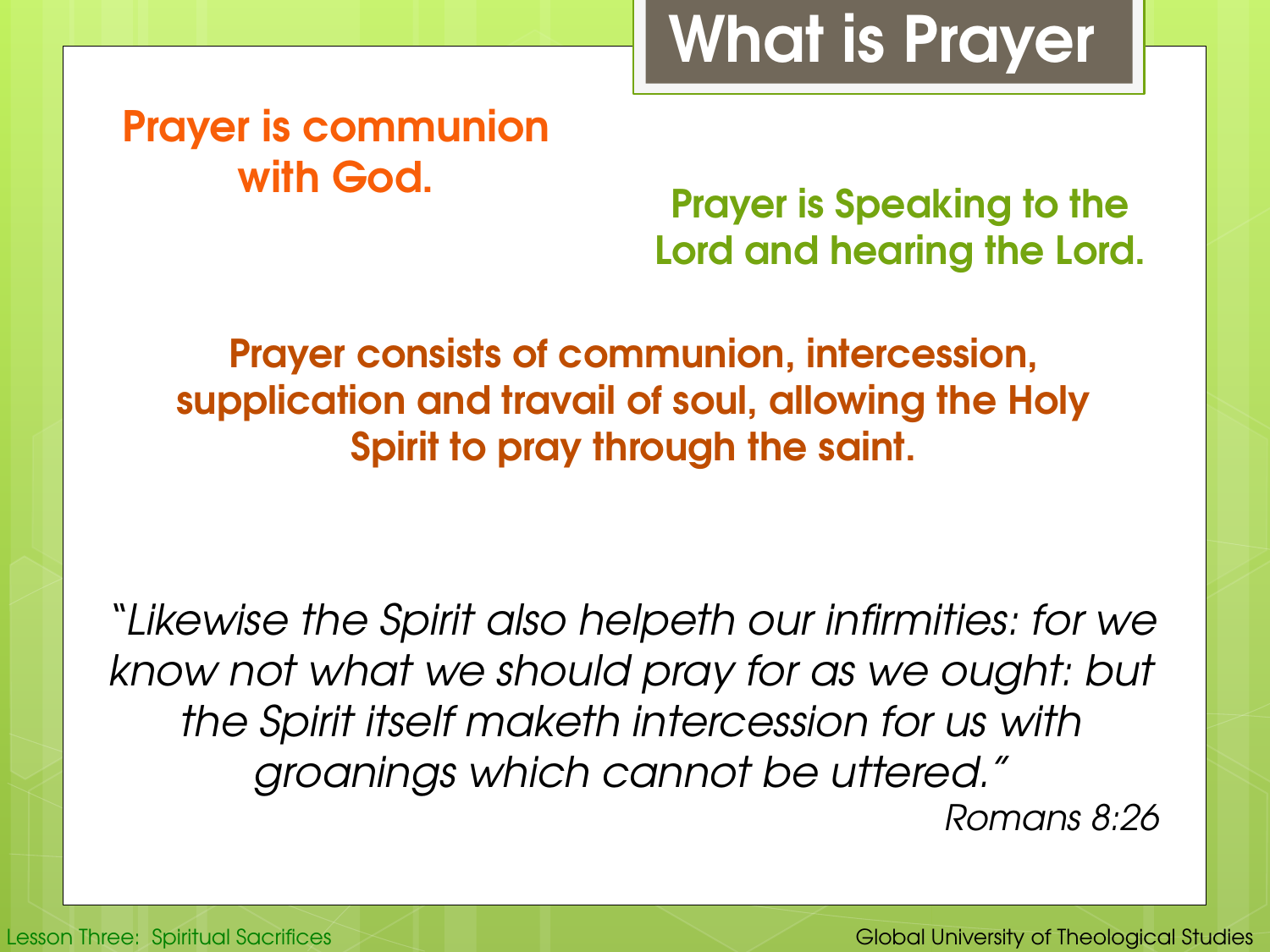

What is Prayer
Prayer is communion with God.
Prayer is Speaking to the Lord and hearing the Lord.
Prayer consists of communion, intercession, supplication and travail of soul, allowing the Holy Spirit to pray through the saint.
“Likewise the Spirit also helpeth our infirmities: for we know not what we should pray for as we ought: but the Spirit itself maketh intercession for us with groanings which cannot be uttered.”
Romans 8:26
 Global University of Theological Studies
Lesson Three:  Spiritual Sacrifices